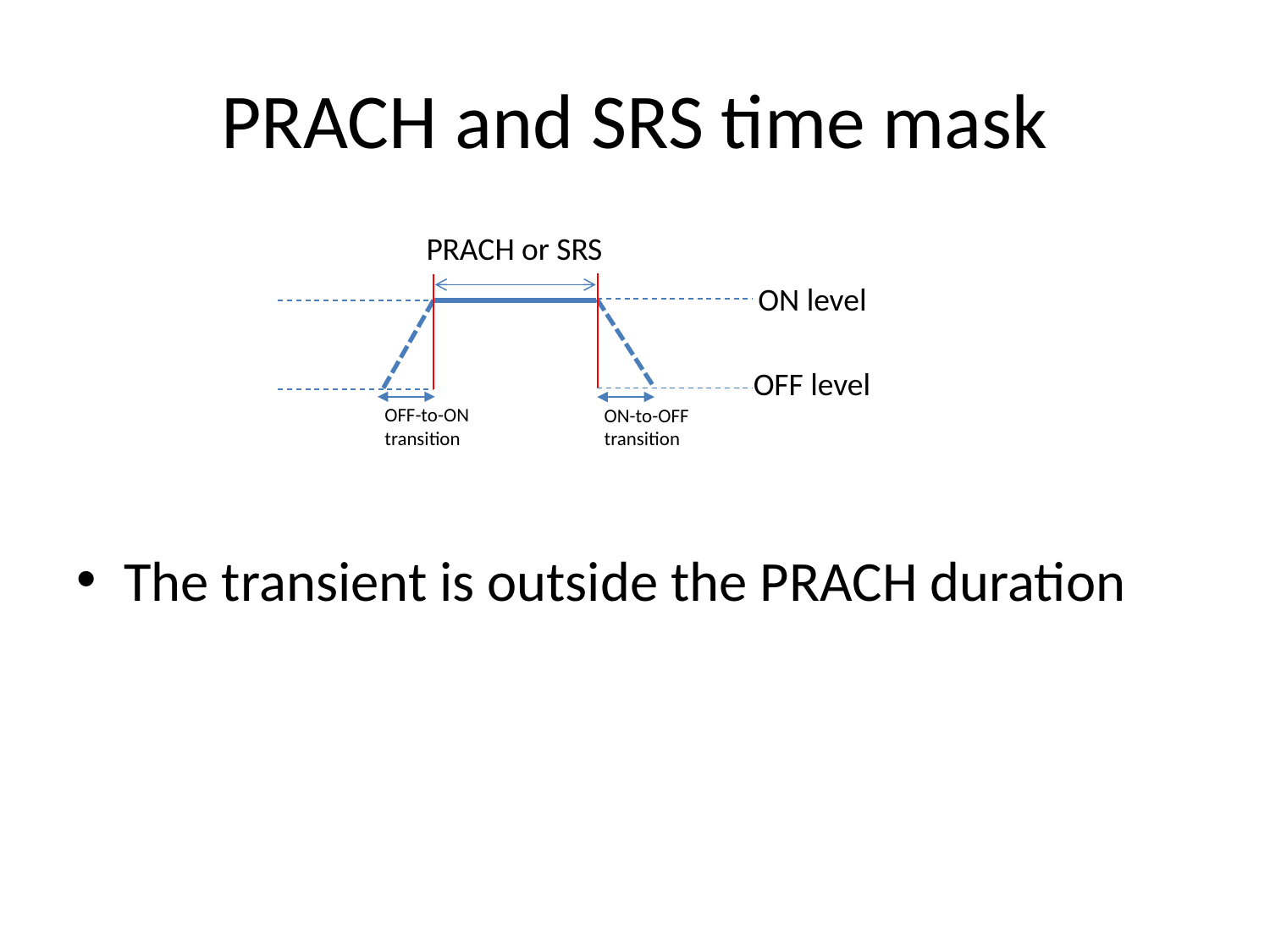

# PRACH and SRS time mask
PRACH or SRS

The transient is outside the PRACH duration
ON level
OFF level
OFF-to-ON transition
ON-to-OFF transition